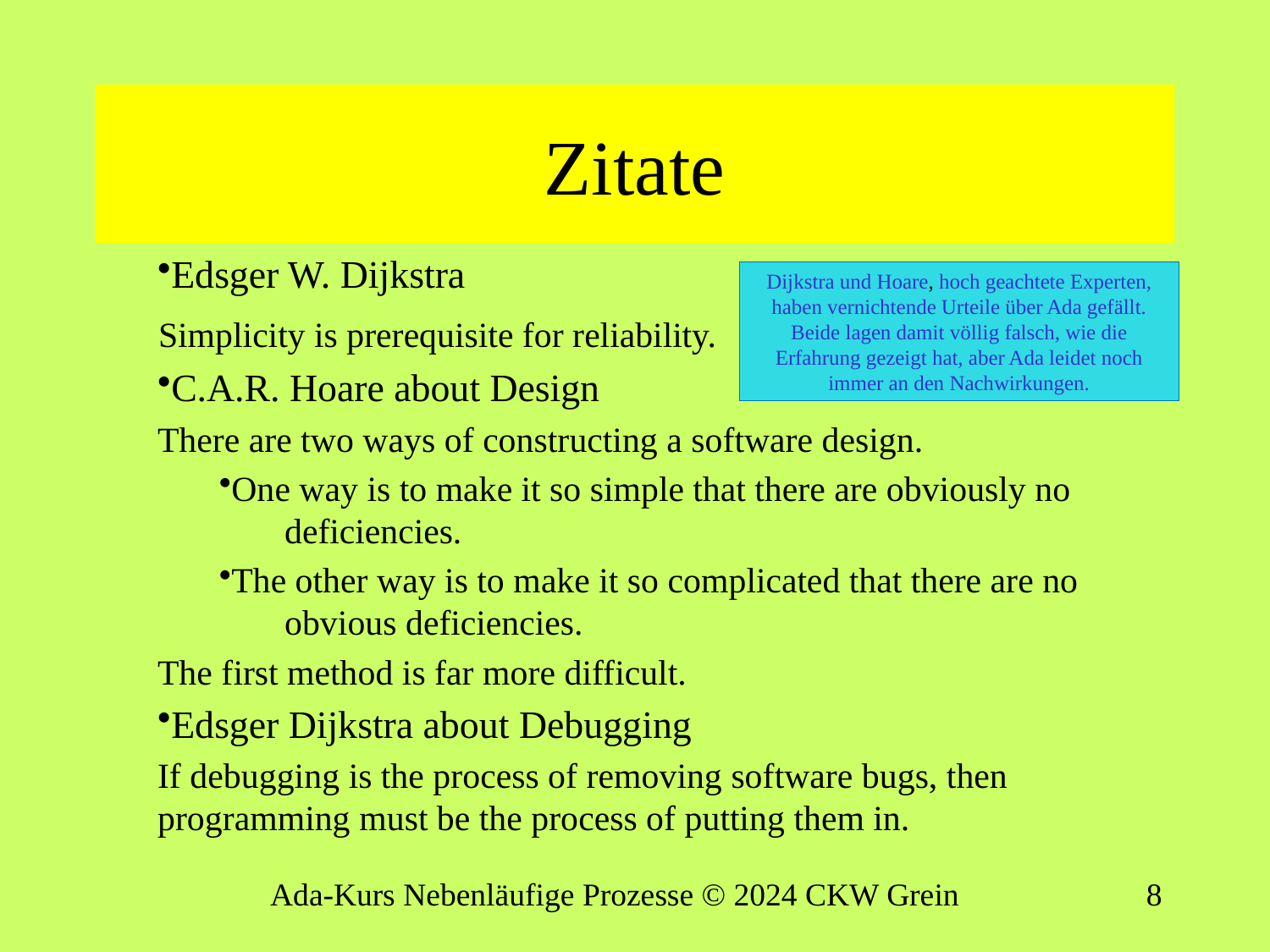

# Zitate
Edsger W. Dijkstra
Simplicity is prerequisite for reliability.
C.A.R. Hoare about Design
There are two ways of constructing a software design.
One way is to make it so simple that there are obviously no	deficiencies.
The other way is to make it so complicated that there are no	obvious deficiencies.
The first method is far more difficult.
Edsger Dijkstra about Debugging
If debugging is the process of removing software bugs, then programming must be the process of putting them in.
Dijkstra und Hoare, hoch geachtete Experten, haben vernichtende Urteile über Ada gefällt. Beide lagen damit völlig falsch, wie die Erfahrung gezeigt hat, aber Ada leidet noch immer an den Nachwirkungen.
Ada-Kurs Nebenläufige Prozesse © 2024 CKW Grein
8